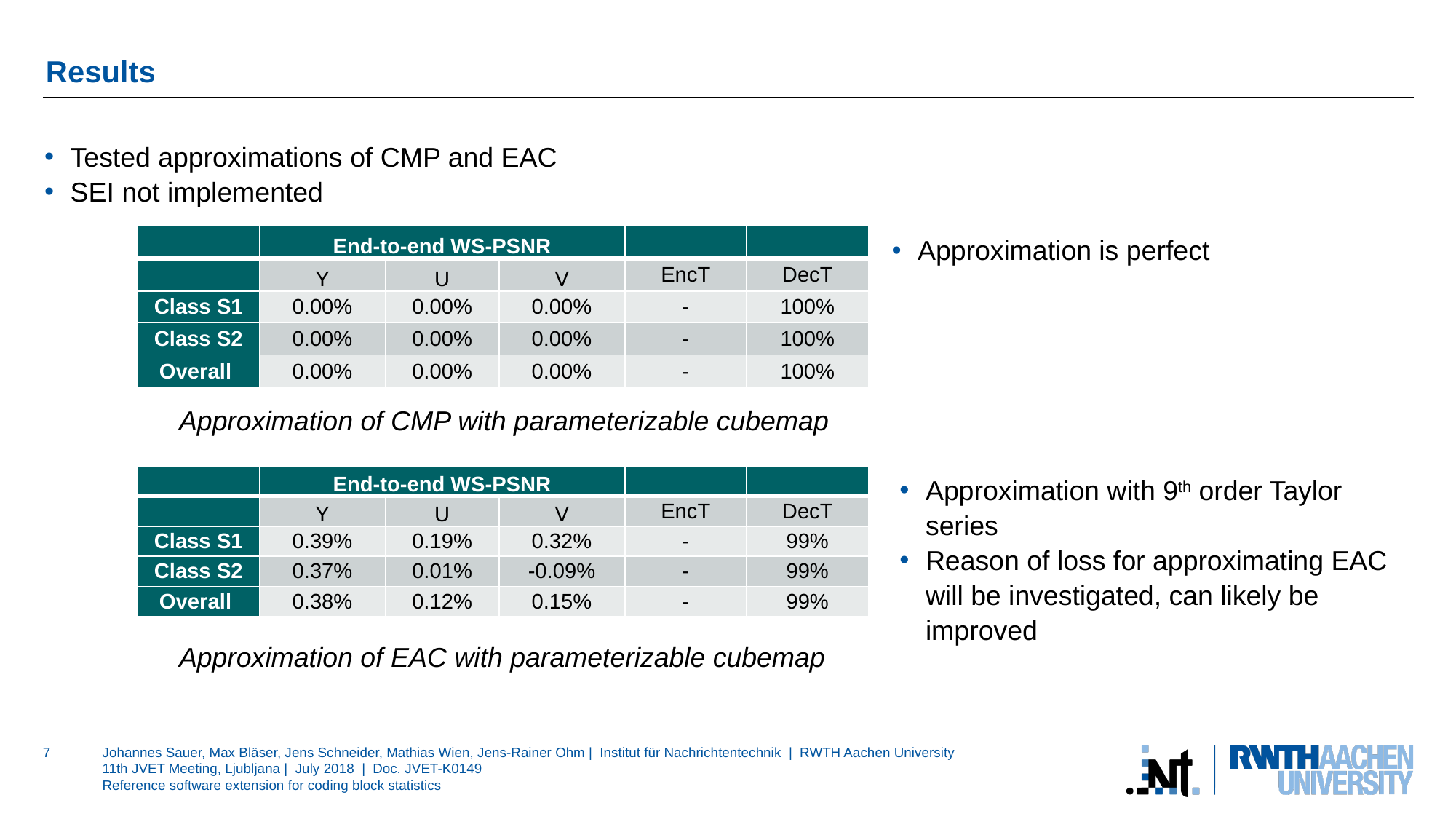

# Results
Tested approximations of CMP and EAC
SEI not implemented

|  | End-to-end WS-PSNR |  |  |  |  |
| --- | --- | --- | --- | --- | --- |
|  | Y | U | V | EncT | DecT |
| Class S1 | 0.00% | 0.00% | 0.00% | - | 100% |
| Class S2 | 0.00% | 0.00% | 0.00% | - | 100% |
| Overall | 0.00% | 0.00% | 0.00% | - | 100% |
Approximation is perfect

Approximation of CMP with parameterizable cubemap

|  | End-to-end WS-PSNR |  |  |  |  |
| --- | --- | --- | --- | --- | --- |
|  | Y | U | V | EncT | DecT |
| Class S1 | 0.39% | 0.19% | 0.32% | - | 99% |
| Class S2 | 0.37% | 0.01% | -0.09% | - | 99% |
| Overall | 0.38% | 0.12% | 0.15% | - | 99% |
Approximation with 9th order Taylor series
Reason of loss for approximating EAC will be investigated, can likely be improved
Approximation of EAC with parameterizable cubemap